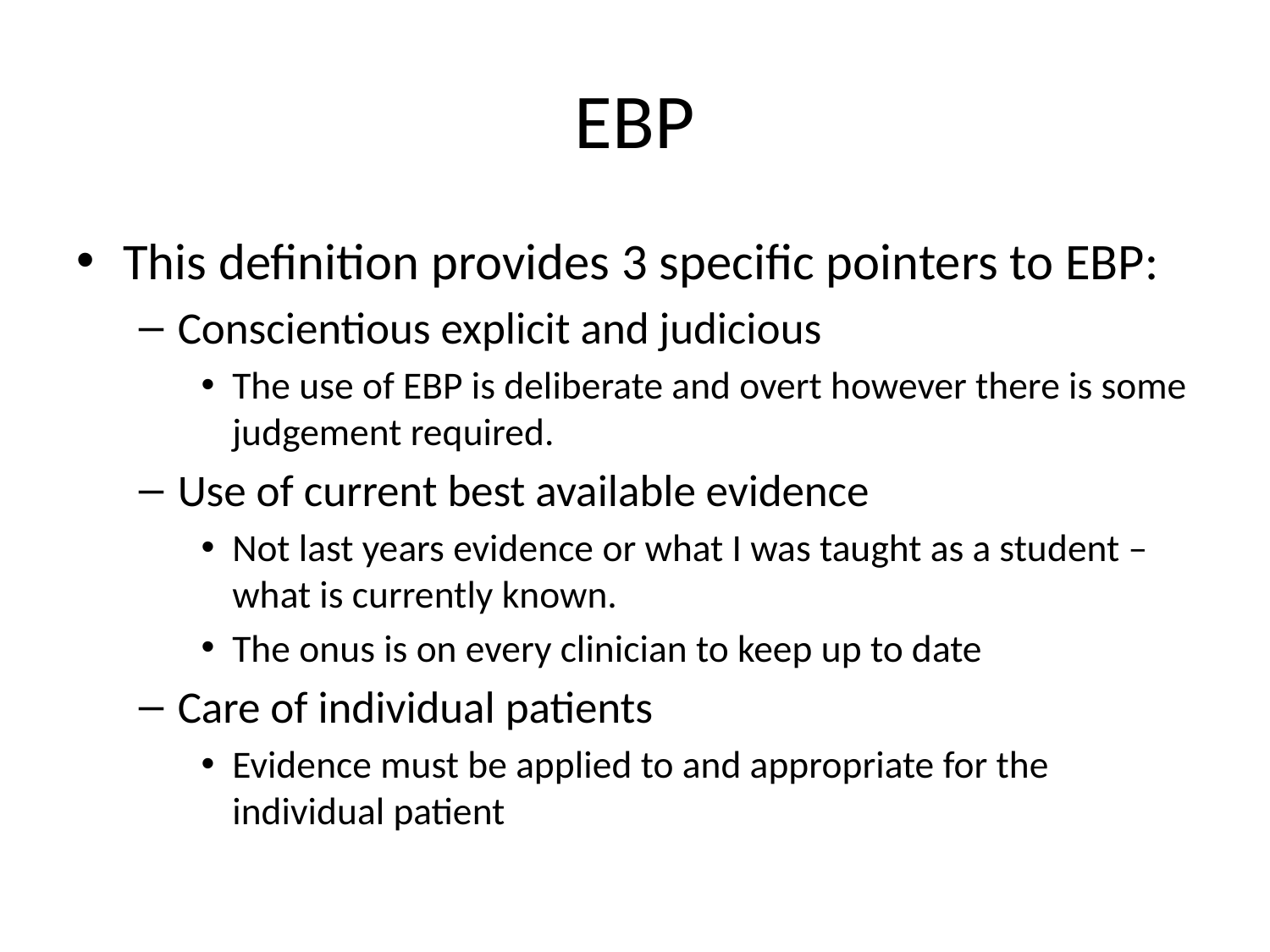

# EBP
This definition provides 3 specific pointers to EBP:
Conscientious explicit and judicious
The use of EBP is deliberate and overt however there is some judgement required.
Use of current best available evidence
Not last years evidence or what I was taught as a student – what is currently known.
The onus is on every clinician to keep up to date
Care of individual patients
Evidence must be applied to and appropriate for the individual patient